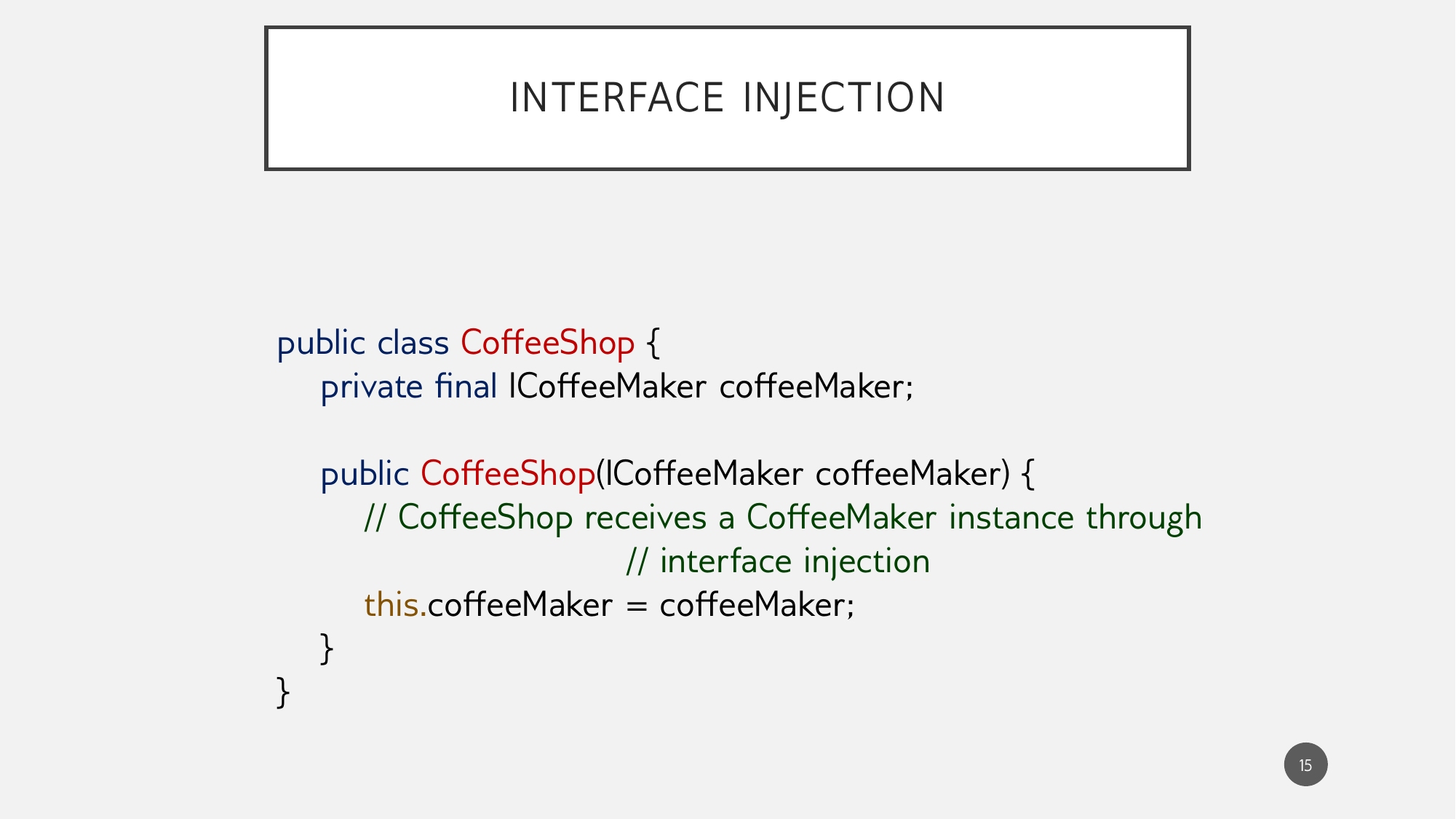

# Interface Injection

public class CoffeeShop {
    private final ICoffeeMaker coffeeMaker;

    public CoffeeShop(ICoffeeMaker coffeeMaker) {
        // CoffeeShop receives a CoffeeMaker instance through 	   		   	  // interface injection
        this.coffeeMaker = coffeeMaker;
    }
}
15